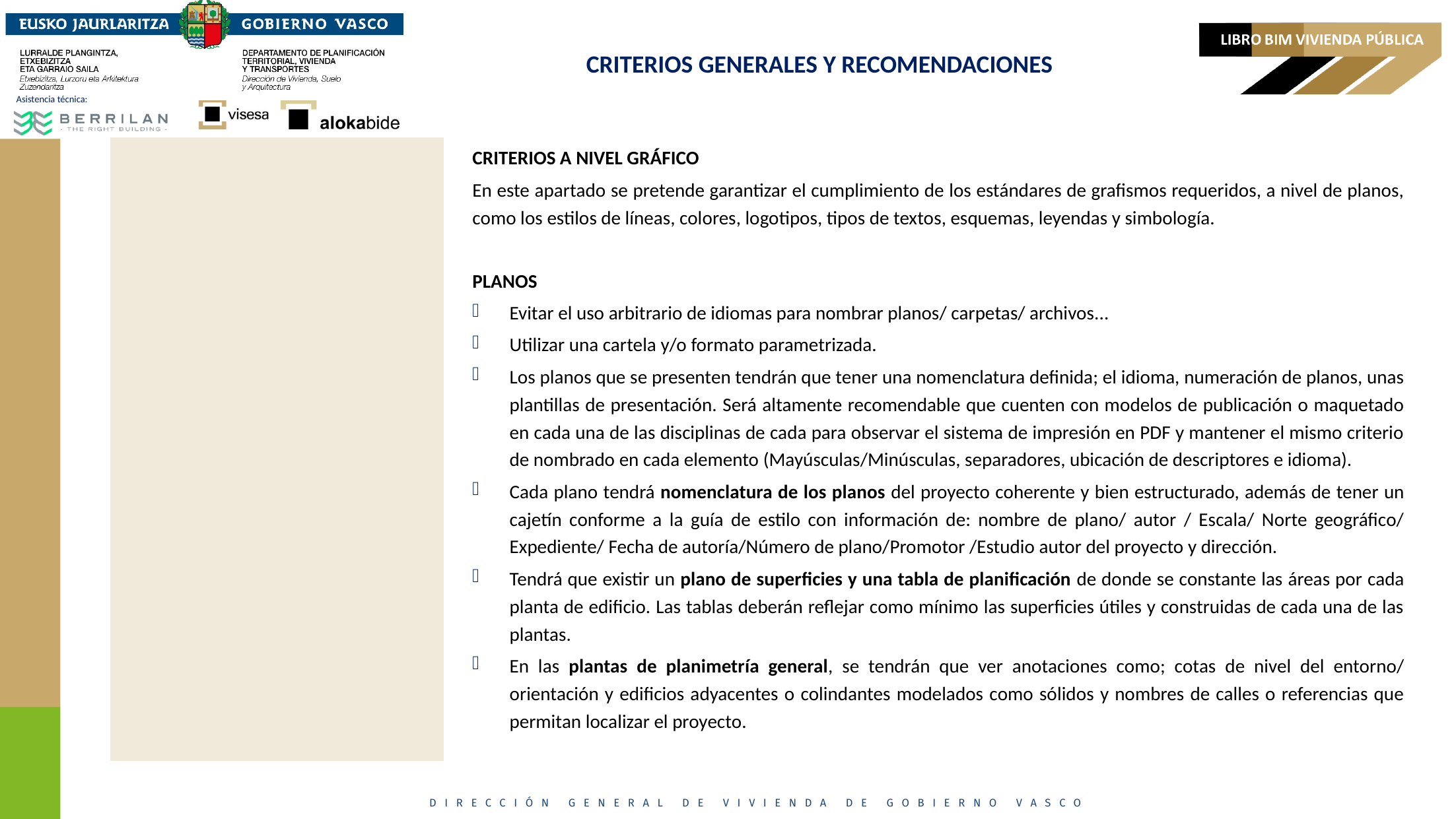

# CRITERIOS GENERALES Y RECOMENDACIONES
CRITERIOS A NIVEL GRÁFICO
En este apartado se pretende garantizar el cumplimiento de los estándares de grafismos requeridos, a nivel de planos, como los estilos de líneas, colores, logotipos, tipos de textos, esquemas, leyendas y simbología.

PLANOS
Evitar el uso arbitrario de idiomas para nombrar planos/ carpetas/ archivos...
Utilizar una cartela y/o formato parametrizada.
Los planos que se presenten tendrán que tener una nomenclatura definida; el idioma, numeración de planos, unas plantillas de presentación. Será altamente recomendable que cuenten con modelos de publicación o maquetado en cada una de las disciplinas de cada para observar el sistema de impresión en PDF y mantener el mismo criterio de nombrado en cada elemento (Mayúsculas/Minúsculas, separadores, ubicación de descriptores e idioma).
Cada plano tendrá nomenclatura de los planos del proyecto coherente y bien estructurado, además de tener un cajetín conforme a la guía de estilo con información de: nombre de plano/ autor / Escala/ Norte geográfico/ Expediente/ Fecha de autoría/Número de plano/Promotor /Estudio autor del proyecto y dirección.
Tendrá que existir un plano de superficies y una tabla de planificación de donde se constante las áreas por cada planta de edificio. Las tablas deberán reflejar como mínimo las superficies útiles y construidas de cada una de las plantas.
En las plantas de planimetría general, se tendrán que ver anotaciones como; cotas de nivel del entorno/ orientación y edificios adyacentes o colindantes modelados como sólidos y nombres de calles o referencias que permitan localizar el proyecto.